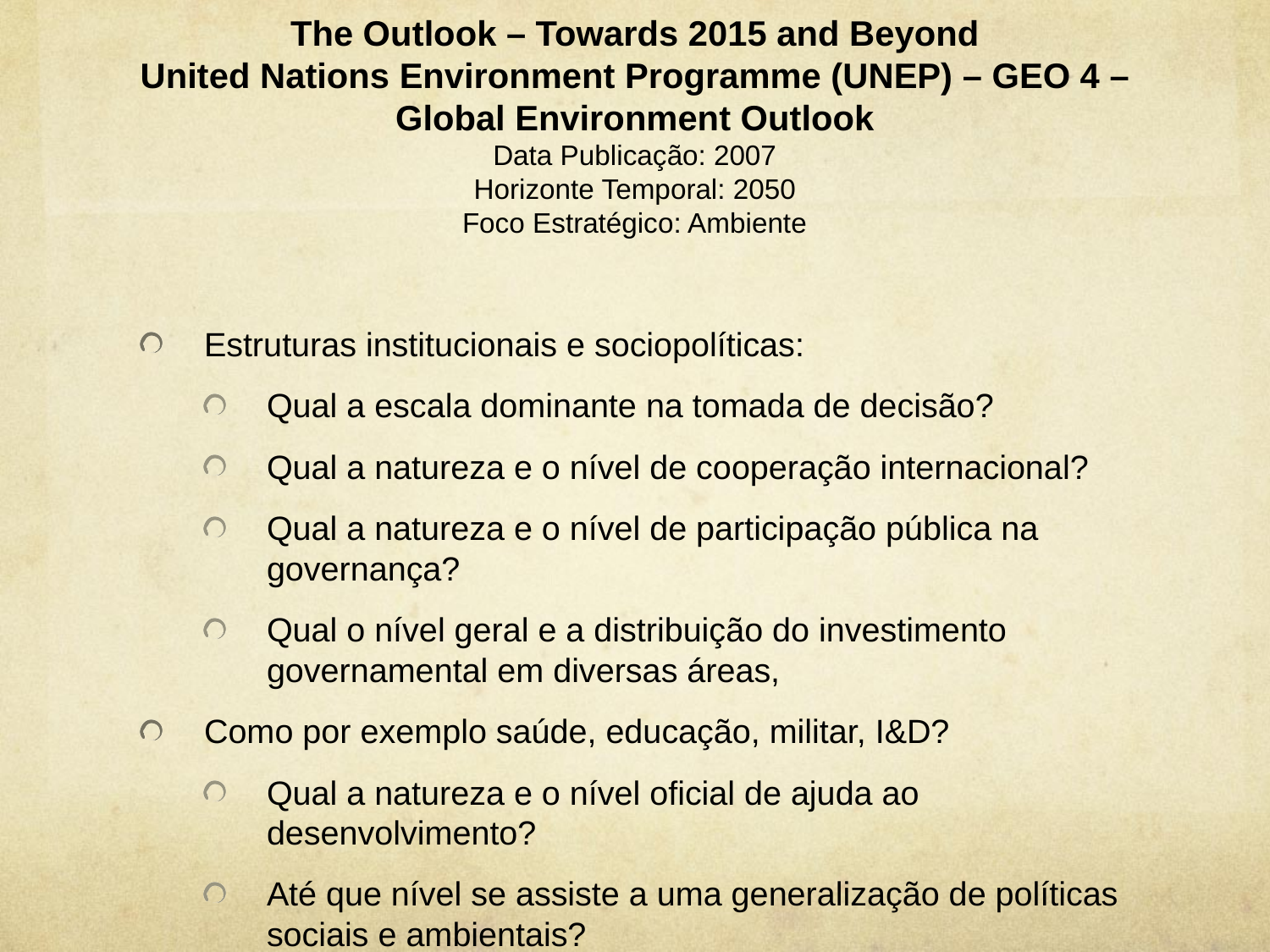

# The Outlook – Towards 2015 and Beyond United Nations Environment Programme (UNEP) – GEO 4 – Global Environment Outlook Data Publicação: 2007 Horizonte Temporal: 2050 Foco Estratégico: Ambiente
Estruturas institucionais e sociopolíticas:
Qual a escala dominante na tomada de decisão?
Qual a natureza e o nível de cooperação internacional?
Qual a natureza e o nível de participação pública na governança?
Qual o nível geral e a distribuição do investimento governamental em diversas áreas,
Como por exemplo saúde, educação, militar, I&D?
Qual a natureza e o nível oficial de ajuda ao desenvolvimento?
Até que nível se assiste a uma generalização de políticas sociais e ambientais?